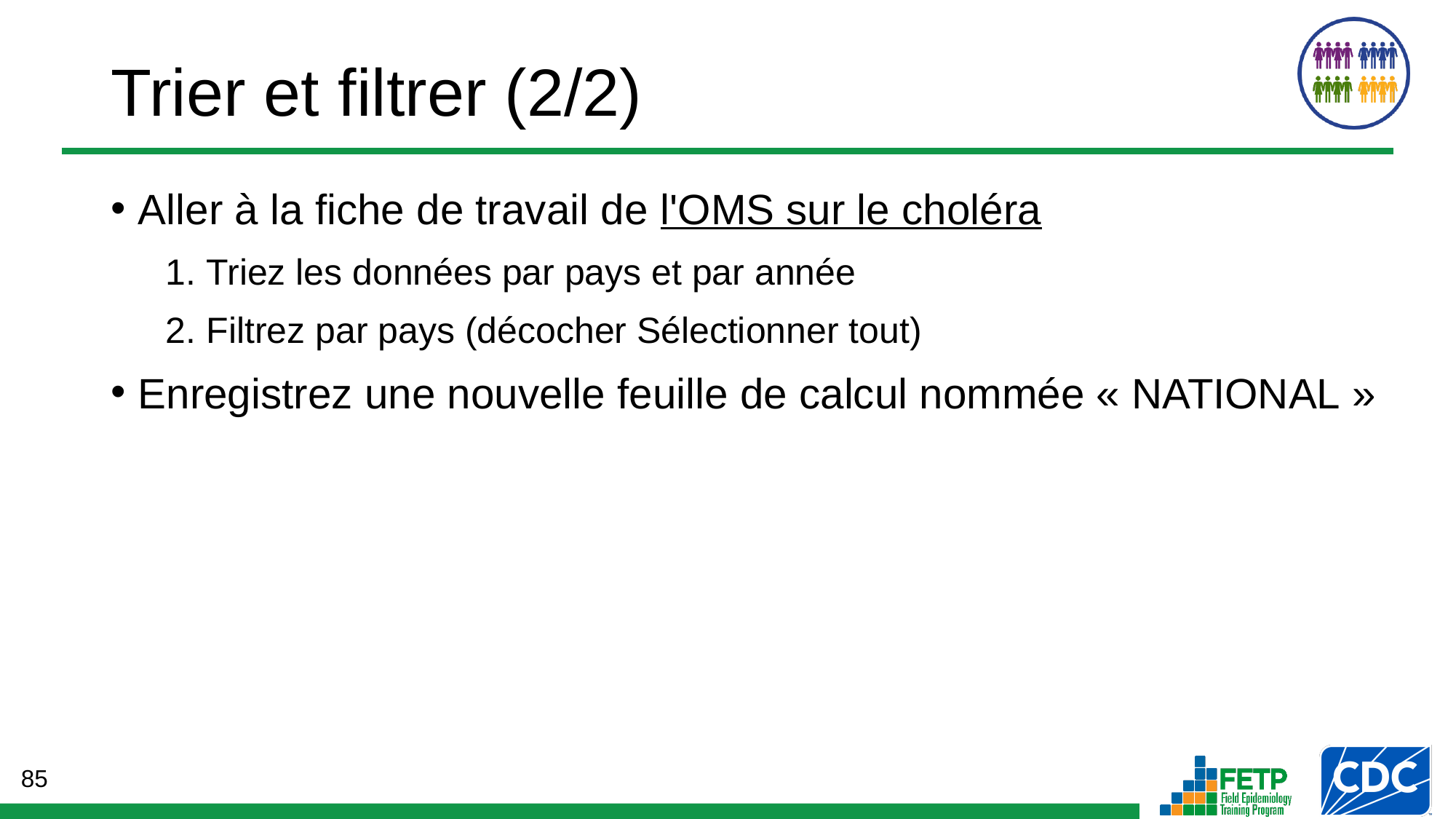

# Trier et filtrer (2/2)
Aller à la fiche de travail de l'OMS sur le choléra
Triez les données par pays et par année
Filtrez par pays (décocher Sélectionner tout)
Enregistrez une nouvelle feuille de calcul nommée « NATIONAL »